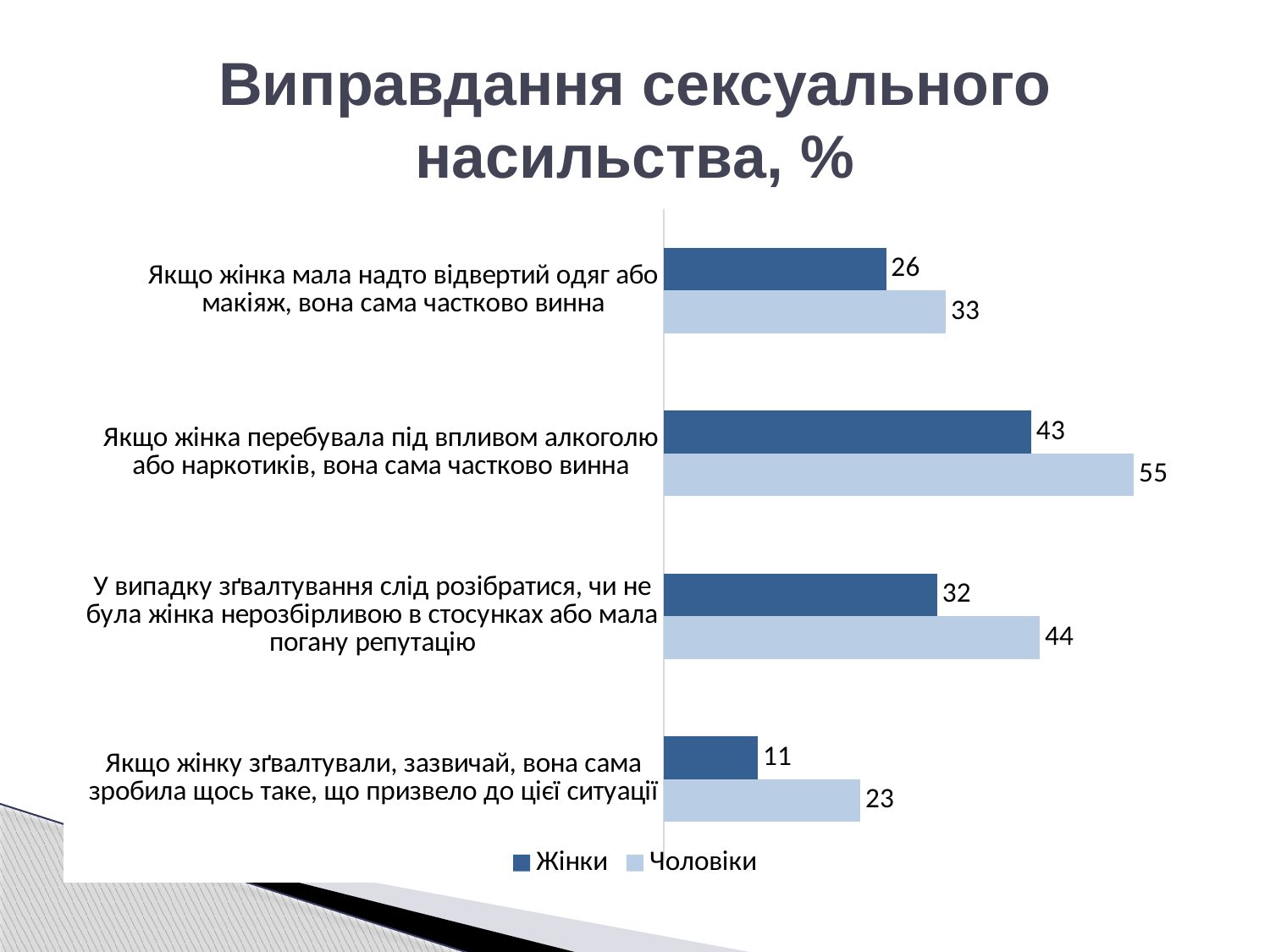

# Виправдання сексуального насильства, %

### Chart

| Category | Чоловіки | Жінки |
|---|---|---|
| Якщо жінку зґвалтували, зазвичай, вона сама зробила щось таке, що призвело до цієї ситуації | 23.0 | 11.0 |
| У випадку зґвалтування слід розібратися, чи не була жінка нерозбірливою в стосунках або мала погану репутацію | 44.0 | 32.0 |
| Якщо жінка перебувала під впливом алкоголю або наркотиків, вона сама частково винна | 55.0 | 43.0 |
| Якщо жінка мала надто відвертий одяг або макіяж, вона сама частково винна | 33.0 | 26.0 |